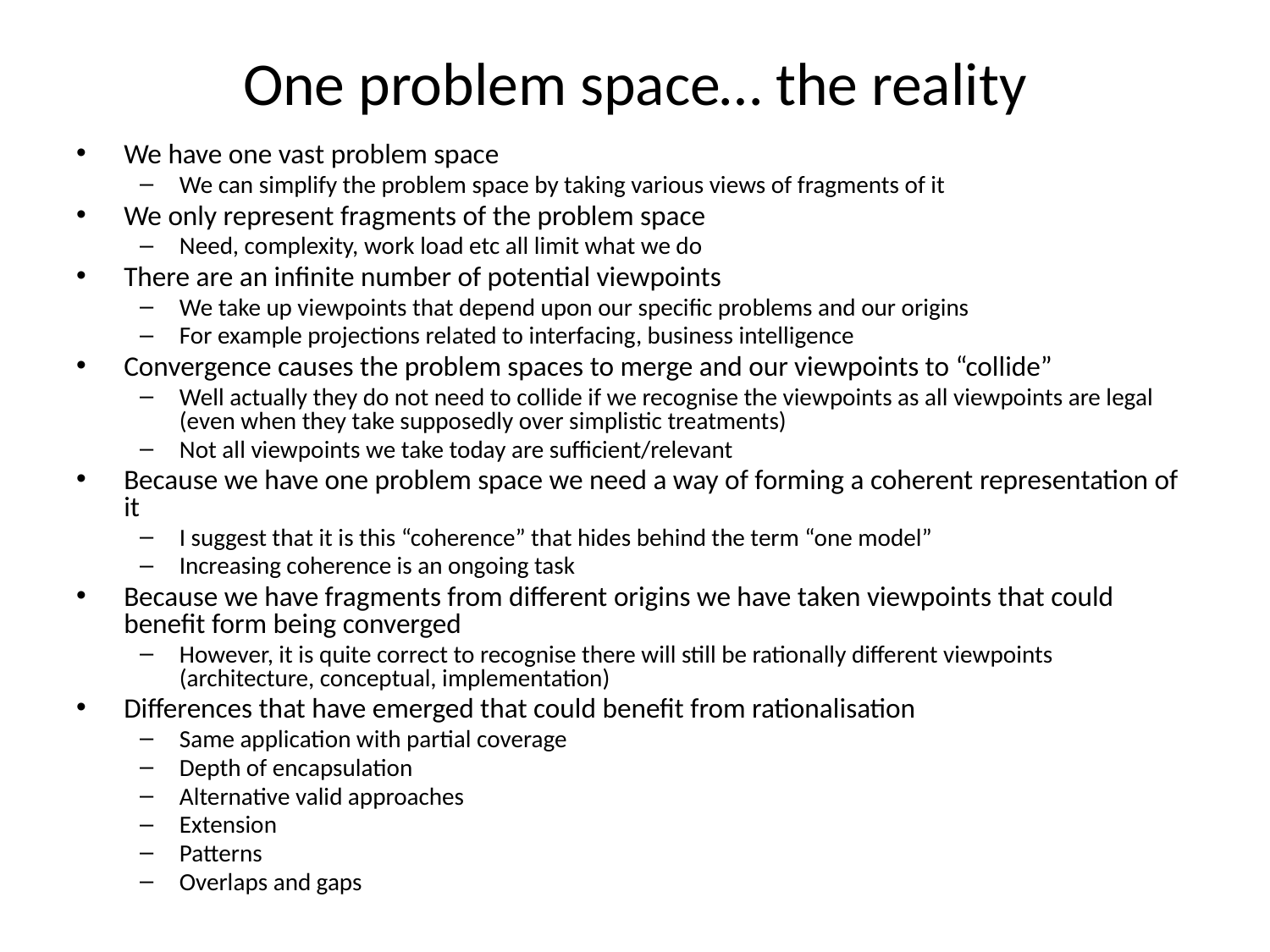

# One problem space… the reality
We have one vast problem space
We can simplify the problem space by taking various views of fragments of it
We only represent fragments of the problem space
Need, complexity, work load etc all limit what we do
There are an infinite number of potential viewpoints
We take up viewpoints that depend upon our specific problems and our origins
For example projections related to interfacing, business intelligence
Convergence causes the problem spaces to merge and our viewpoints to “collide”
Well actually they do not need to collide if we recognise the viewpoints as all viewpoints are legal (even when they take supposedly over simplistic treatments)
Not all viewpoints we take today are sufficient/relevant
Because we have one problem space we need a way of forming a coherent representation of it
I suggest that it is this “coherence” that hides behind the term “one model”
Increasing coherence is an ongoing task
Because we have fragments from different origins we have taken viewpoints that could benefit form being converged
However, it is quite correct to recognise there will still be rationally different viewpoints (architecture, conceptual, implementation)
Differences that have emerged that could benefit from rationalisation
Same application with partial coverage
Depth of encapsulation
Alternative valid approaches
Extension
Patterns
Overlaps and gaps